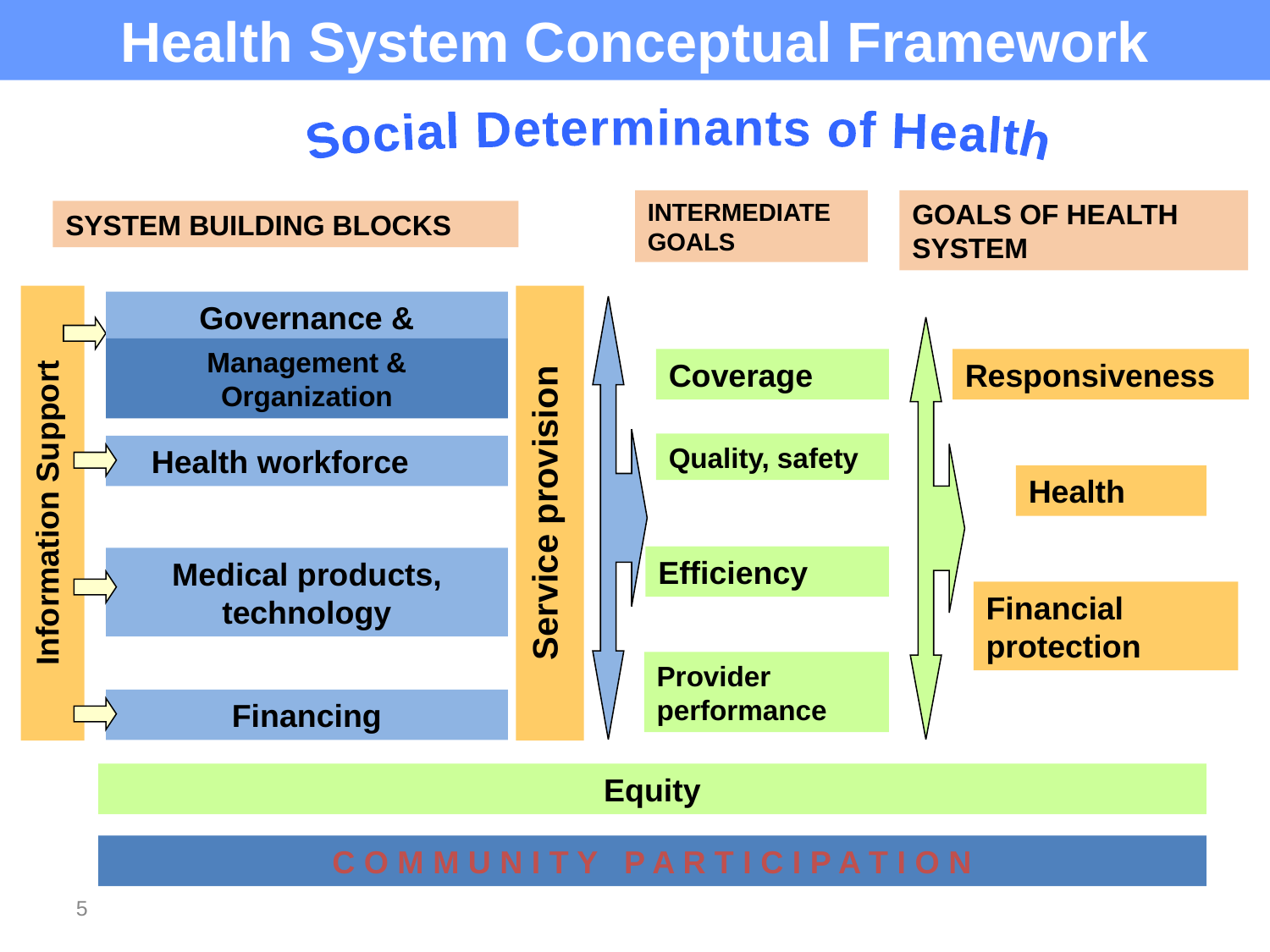

Health System Conceptual Framework
Social Determinants of Health
C O M M U N I T Y   P A R T I C I P A T I O N
INTERMEDIATE GOALS
Coverage
Quality, safety
Efficiency
Provider performance
Equity
GOALS OF HEALTH SYSTEM
Responsiveness
Health
Financial protection

SYSTEM BUILDING BLOCKS
Information Support
Service provision
Governance & leadership

Management & Organization
Health workforce

Medical products, technology

Financing

5